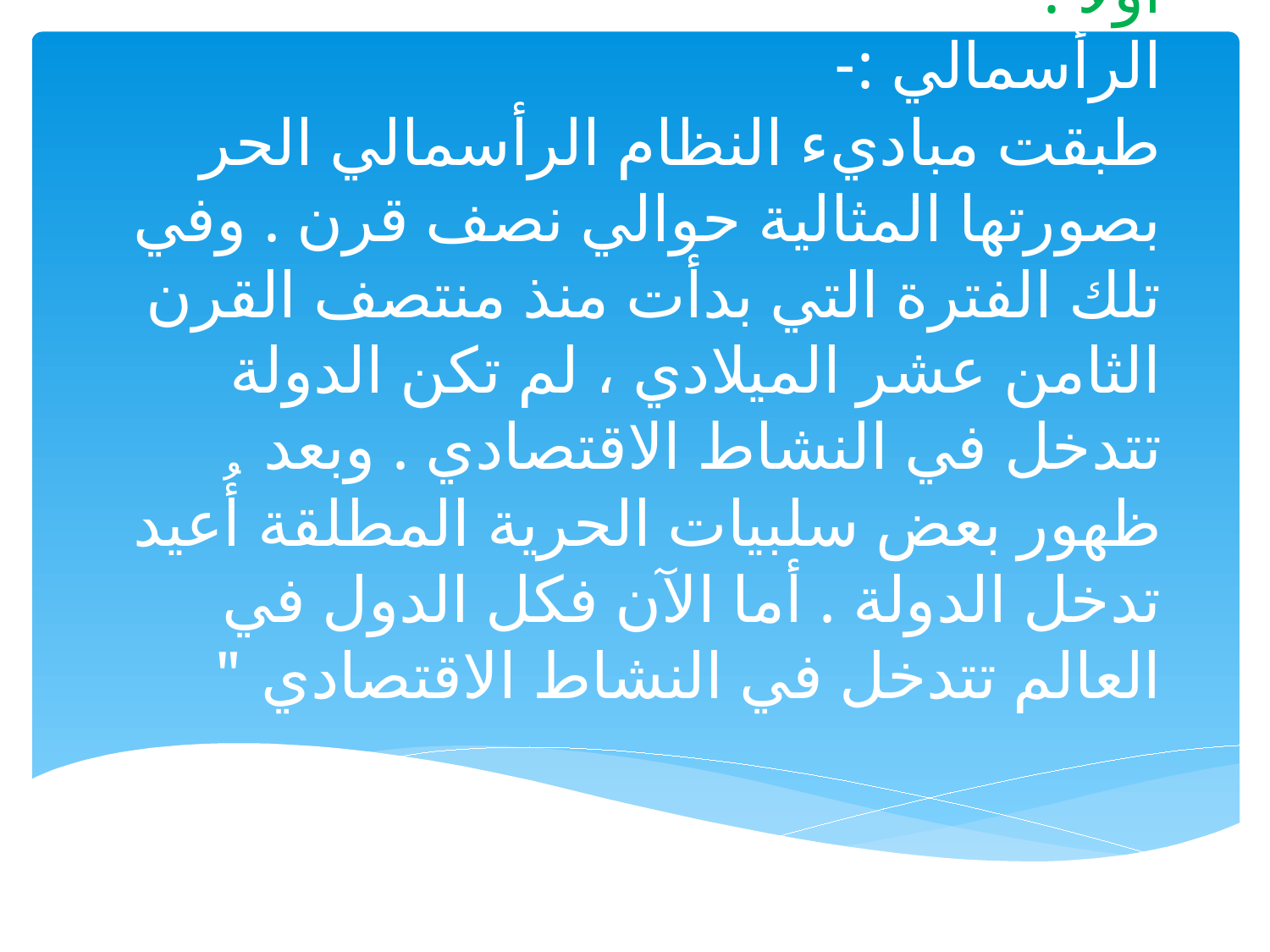

# تدخل الدولة في النشاط الاقتصادي: أولاً : تدخل الدولة في النظام الرأسمالي :- طبقت مباديء النظام الرأسمالي الحر بصورتها المثالية حوالي نصف قرن . وفي تلك الفترة التي بدأت منذ منتصف القرن الثامن عشر الميلادي ، لم تكن الدولة تتدخل في النشاط الاقتصادي . وبعد ظهور بعض سلبيات الحرية المطلقة أُعيد تدخل الدولة . أما الآن فكل الدول في العالم تتدخل في النشاط الاقتصادي "